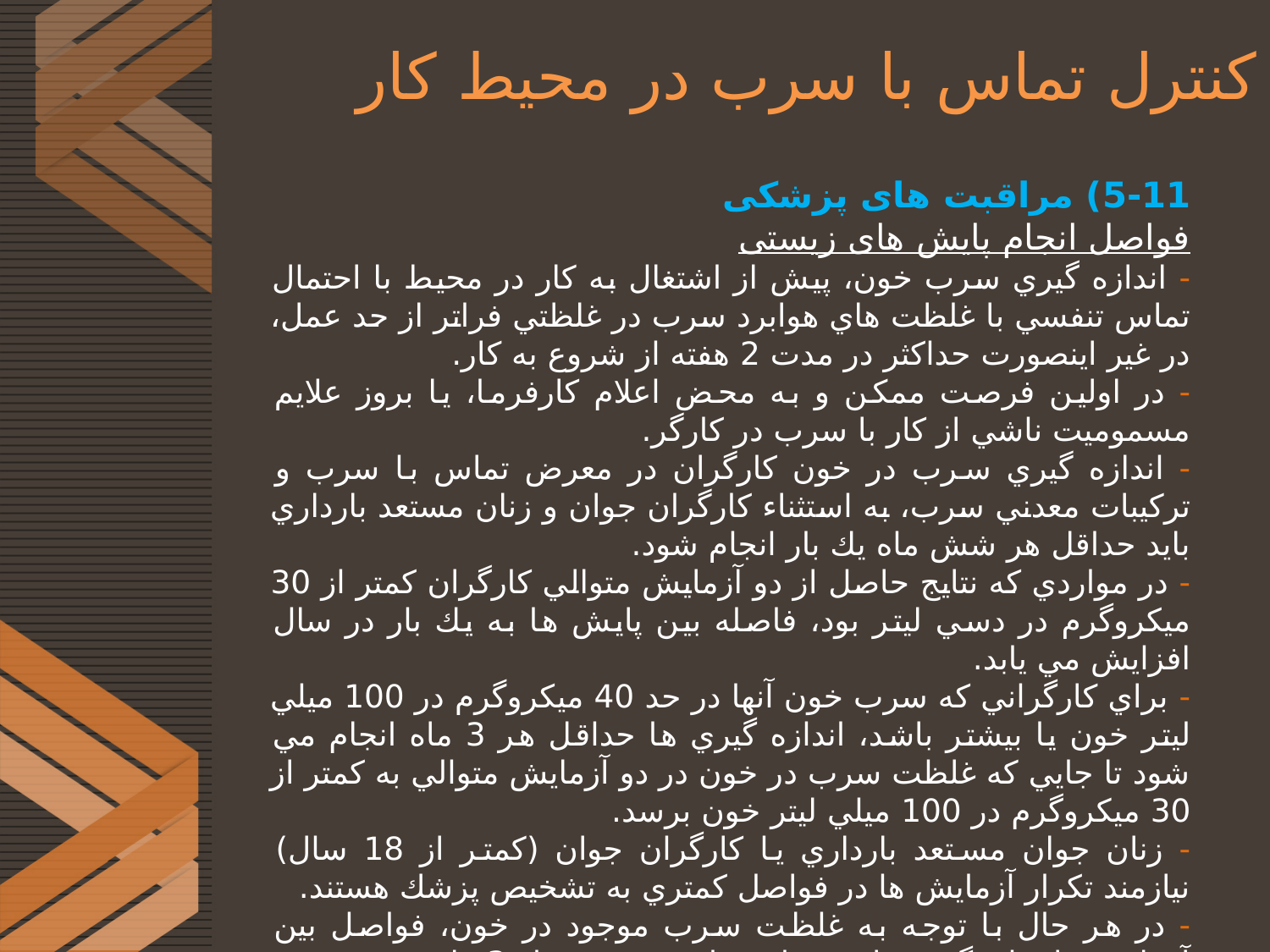

# کنترل تماس با سرب در محیط کار
5-11) مراقبت های پزشکی
فواصل انجام پایش های زیستی
- اندازه گيري سرب خون، پيش از اشتغال به كار در محيط با احتمال تماس تنفسي با غلظت هاي هوابرد سرب در غلظتي فراتر از حد عمل، در غير اينصورت حداكثر در مدت 2 هفته از شروع به كار.
- در اولين فرصت ممکن و به محض اعلام كارفرما، يا بروز علايم مسموميت ناشي از كار با سرب در كارگر.
- اندازه گيري سرب در خون كارگران در معرض تماس با سرب و تركيبات معدني سرب، به استثناء كارگران جوان و زنان مستعد بارداري بايد حداقل هر شش ماه يك بار انجام شود.
- در مواردي كه نتايج حاصل از دو آزمايش متوالي كارگران كمتر از 30 ميکروگرم در دسي ليتر بود، فاصله بين پايش ها به يك بار در سال افزايش مي يابد.
- براي كارگراني كه سرب خون آنها در حد 40 ميکروگرم در 100 ميلي ليتر خون يا بيشتر باشد، اندازه گيري ها حداقل هر 3 ماه انجام مي شود تا جايي كه غلظت سرب در خون در دو آزمايش متوالي به كمتر از 30 ميکروگرم در 100 ميلي ليتر خون برسد.
- زنان جوان مستعد بارداري يا كارگران جوان (كمتر از 18 سال) نيازمند تکرار آزمايش ها در فواصل كمتري به تشخيص پزشك هستند.
- در هر حال با توجه به غلظت سرب موجود در خون، فواصل بين آزمايش ها براي گروه هاي مختلف نبايستي بيشتر از 3 ماه شود.